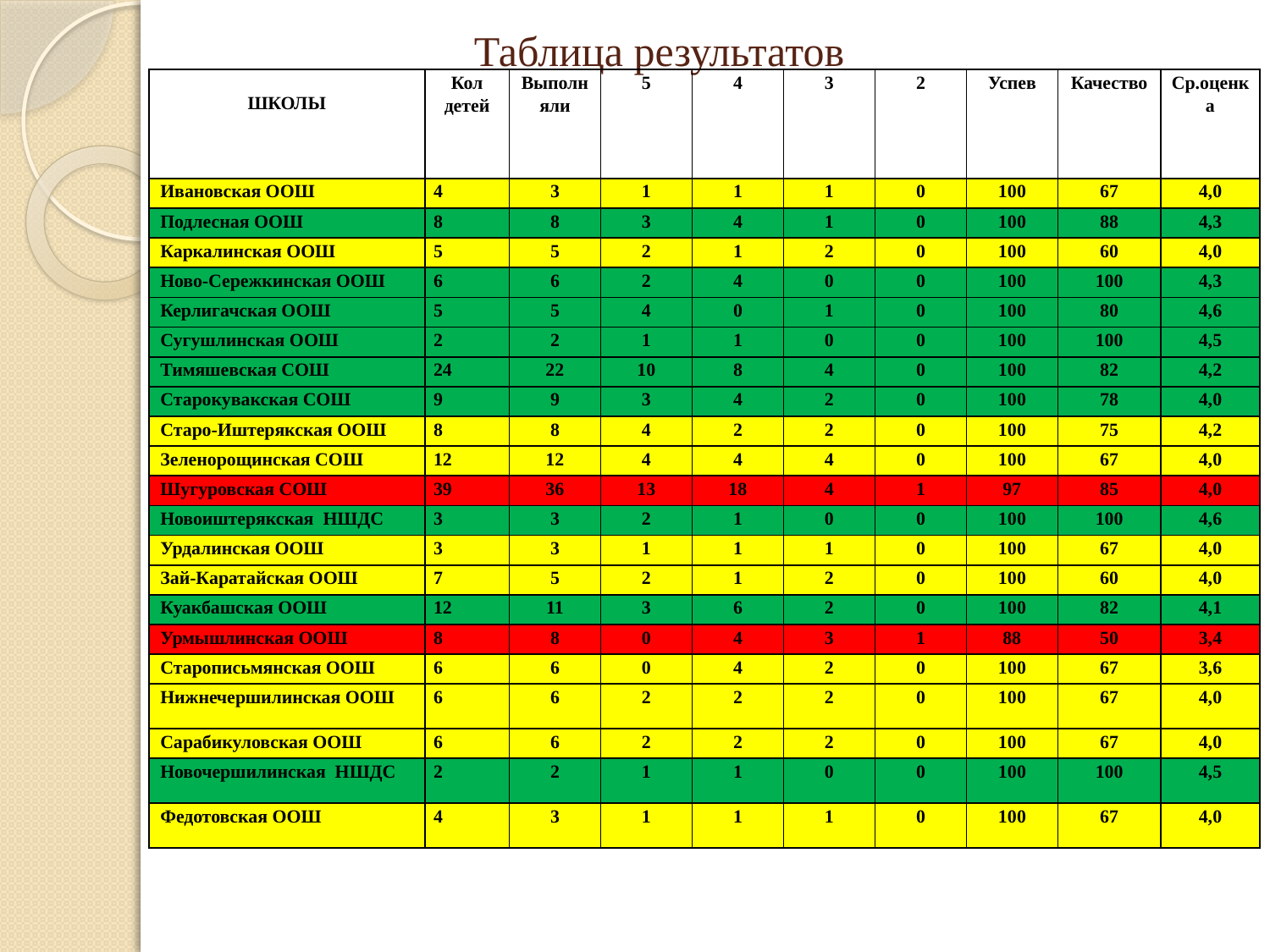

# Таблица результатов
| ШКОЛЫ | Кол детей | Выполняли | 5 | 4 | 3 | 2 | Успев | Качество | Ср.оценка |
| --- | --- | --- | --- | --- | --- | --- | --- | --- | --- |
| Ивановская ООШ | 4 | 3 | 1 | 1 | 1 | 0 | 100 | 67 | 4,0 |
| Подлесная ООШ | 8 | 8 | 3 | 4 | 1 | 0 | 100 | 88 | 4,3 |
| Каркалинская ООШ | 5 | 5 | 2 | 1 | 2 | 0 | 100 | 60 | 4,0 |
| Ново-Сережкинская ООШ | 6 | 6 | 2 | 4 | 0 | 0 | 100 | 100 | 4,3 |
| Керлигачская ООШ | 5 | 5 | 4 | 0 | 1 | 0 | 100 | 80 | 4,6 |
| Сугушлинская ООШ | 2 | 2 | 1 | 1 | 0 | 0 | 100 | 100 | 4,5 |
| Тимяшевская СОШ | 24 | 22 | 10 | 8 | 4 | 0 | 100 | 82 | 4,2 |
| Старокувакская СОШ | 9 | 9 | 3 | 4 | 2 | 0 | 100 | 78 | 4,0 |
| Старо-Иштерякская ООШ | 8 | 8 | 4 | 2 | 2 | 0 | 100 | 75 | 4,2 |
| Зеленорощинская СОШ | 12 | 12 | 4 | 4 | 4 | 0 | 100 | 67 | 4,0 |
| Шугуровская СОШ | 39 | 36 | 13 | 18 | 4 | 1 | 97 | 85 | 4,0 |
| Новоиштерякская НШДС | 3 | 3 | 2 | 1 | 0 | 0 | 100 | 100 | 4,6 |
| Урдалинская ООШ | 3 | 3 | 1 | 1 | 1 | 0 | 100 | 67 | 4,0 |
| Зай-Каратайская ООШ | 7 | 5 | 2 | 1 | 2 | 0 | 100 | 60 | 4,0 |
| Куакбашская ООШ | 12 | 11 | 3 | 6 | 2 | 0 | 100 | 82 | 4,1 |
| Урмышлинская ООШ | 8 | 8 | 0 | 4 | 3 | 1 | 88 | 50 | 3,4 |
| Старописьмянская ООШ | 6 | 6 | 0 | 4 | 2 | 0 | 100 | 67 | 3,6 |
| Нижнечершилинская ООШ | 6 | 6 | 2 | 2 | 2 | 0 | 100 | 67 | 4,0 |
| Сарабикуловская ООШ | 6 | 6 | 2 | 2 | 2 | 0 | 100 | 67 | 4,0 |
| Новочершилинская НШДС | 2 | 2 | 1 | 1 | 0 | 0 | 100 | 100 | 4,5 |
| Федотовская ООШ | 4 | 3 | 1 | 1 | 1 | 0 | 100 | 67 | 4,0 |